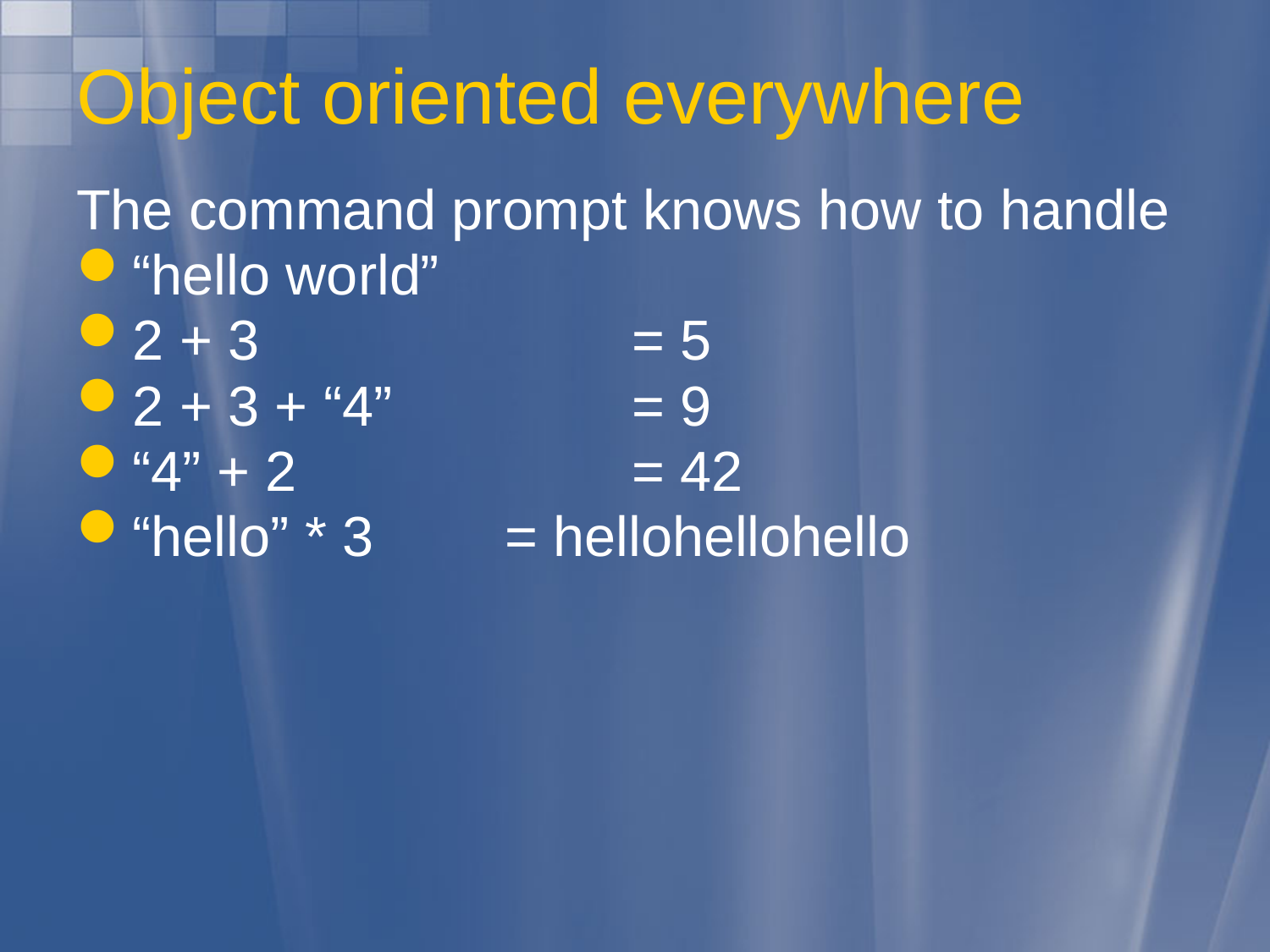

# Object oriented everywhere
The command prompt knows how to handle
“hello world”
2 + 3			= 5
2 + 3 + “4”		= 9
“4” + 2			= 42
“hello” * 3		= hellohellohello